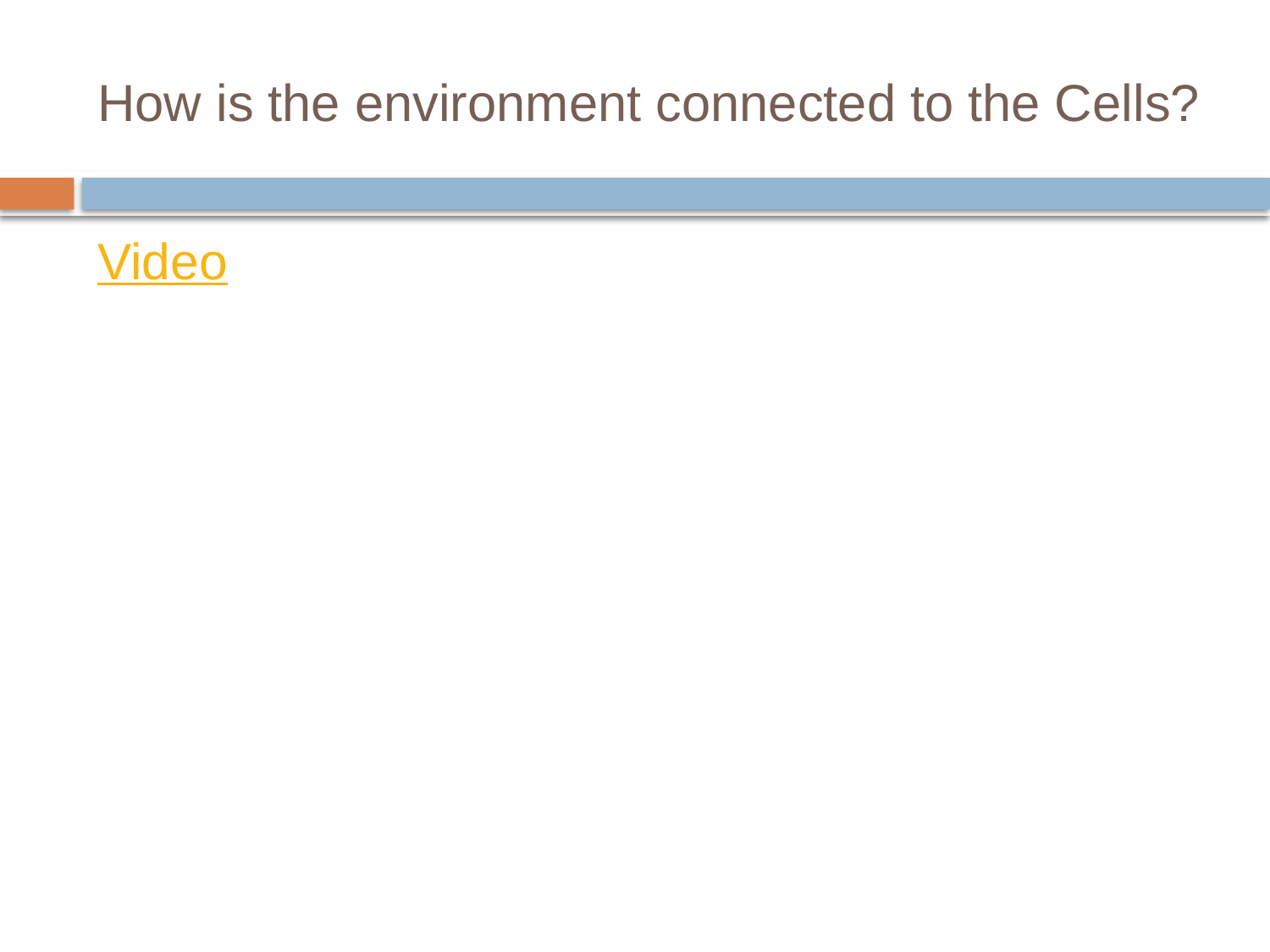

# How is the environment connected to the Cells?
Video